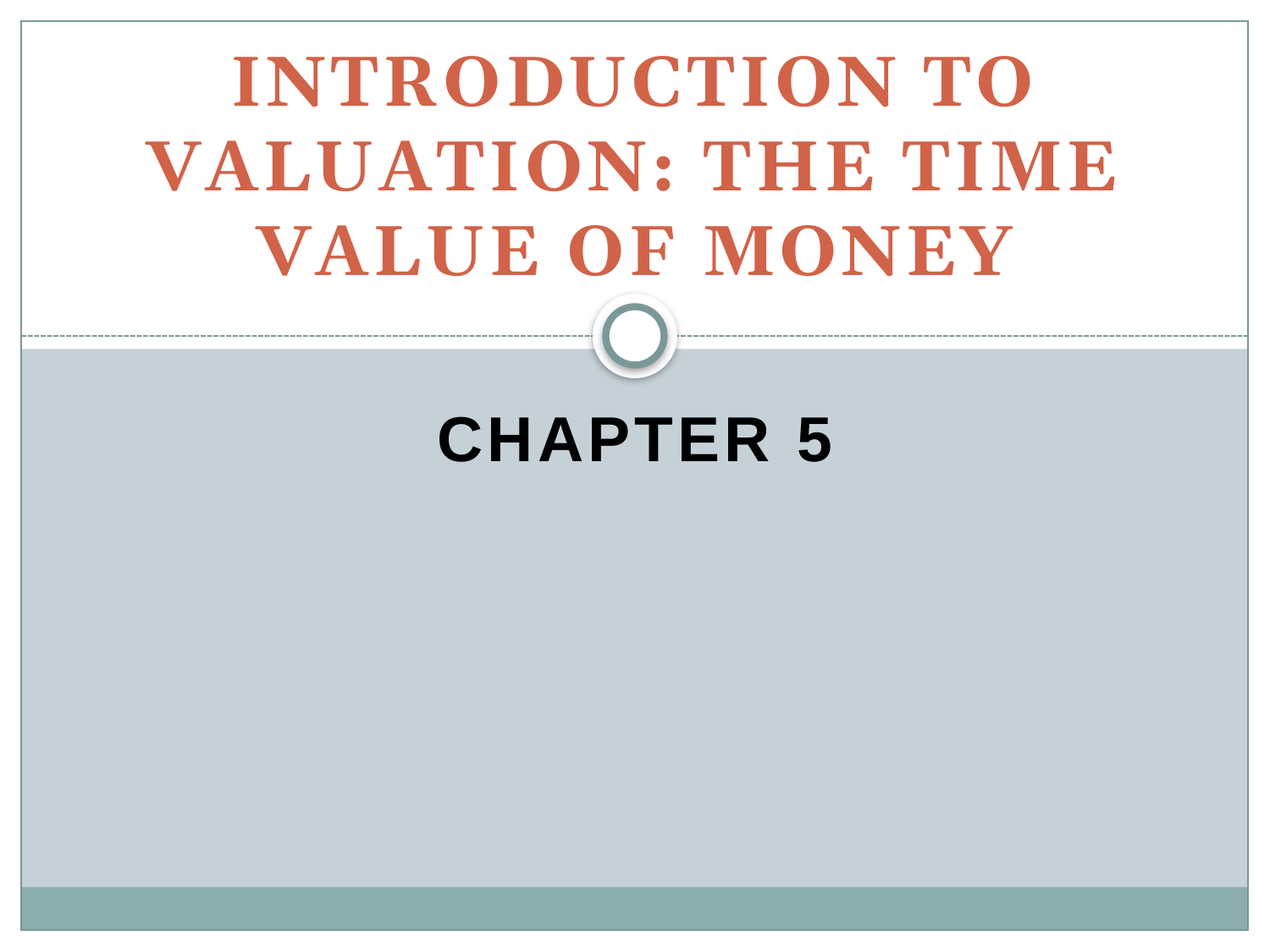

# Introduction to Valuation: The Time Value of Money
Chapter 5